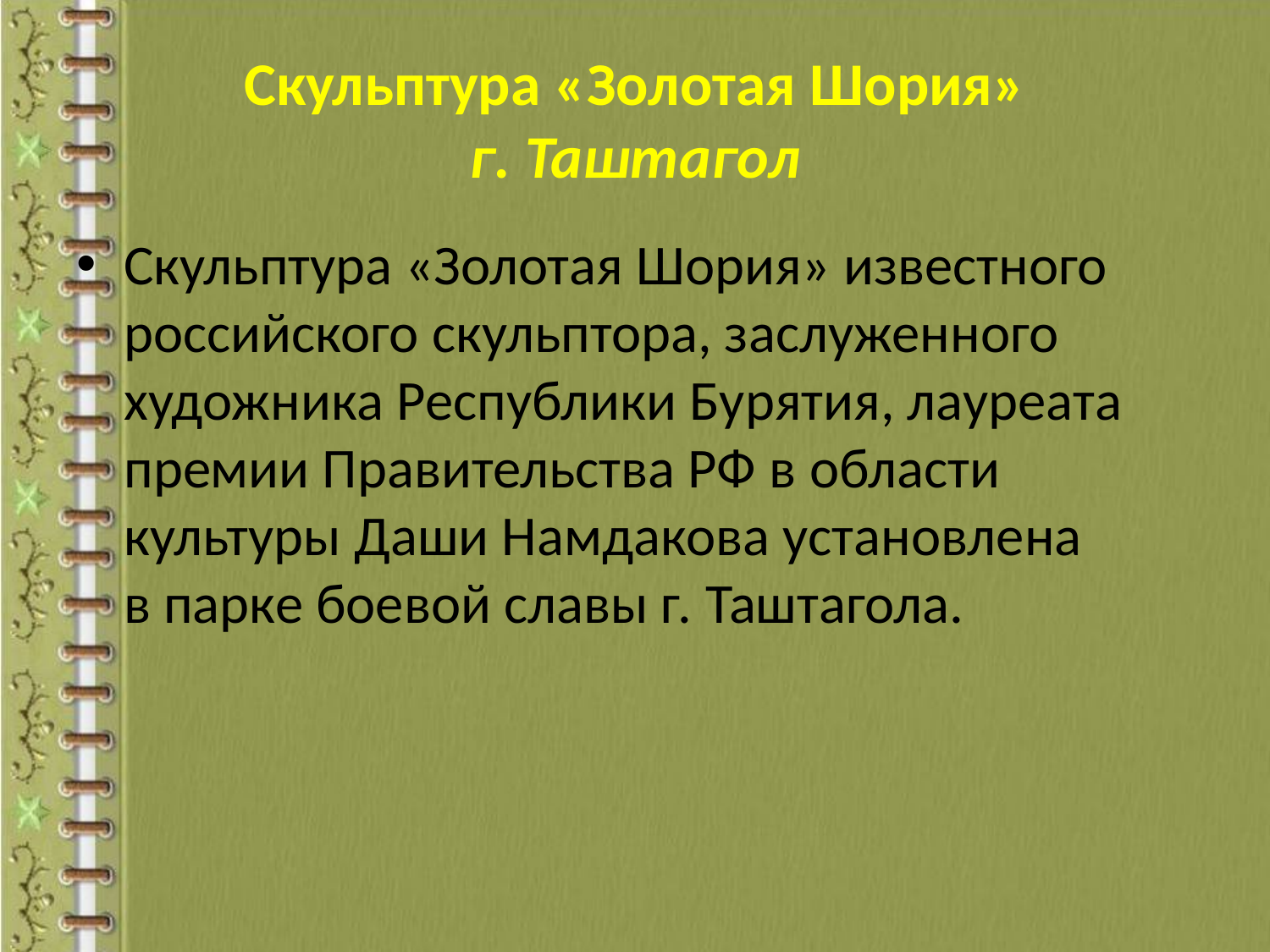

# Скульптура «Золотая Шория» г. Таштагол
Скульптура «Золотая Шория» известного российского скульптора, заслуженного художника Республики Бурятия, лауреата премии Правительства РФ в области культуры Даши Намдакова установлена в парке боевой славы г. Таштагола.